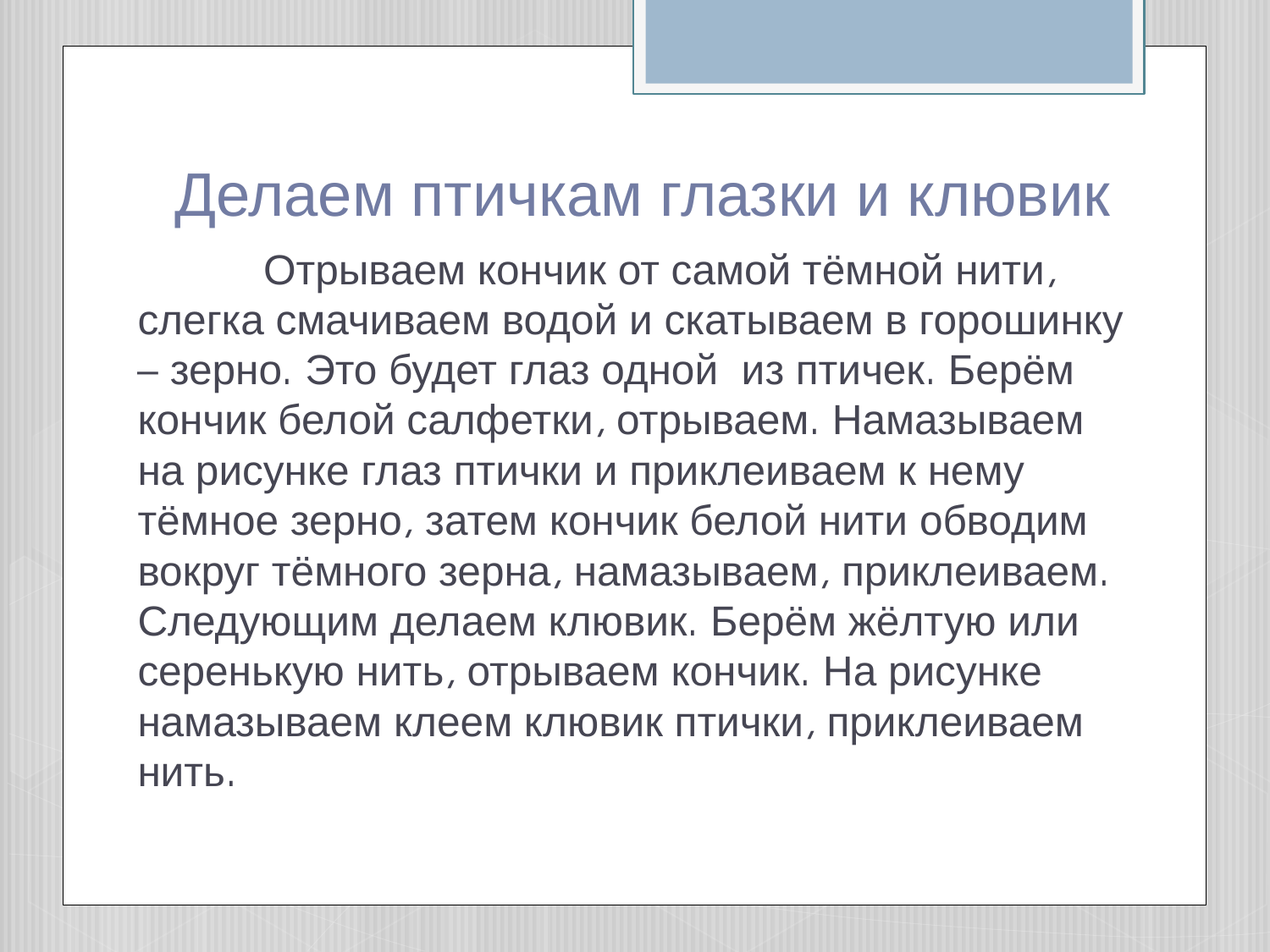

# Делаем птичкам глазки и клювик
	Отрываем кончик от самой тёмной нити, слегка смачиваем водой и скатываем в горошинку – зерно. Это будет глаз одной  из птичек. Берём кончик белой салфетки, отрываем. Намазываем на рисунке глаз птички и приклеиваем к нему тёмное зерно, затем кончик белой нити обводим вокруг тёмного зерна, намазываем, приклеиваем. Следующим делаем клювик. Берём жёлтую или серенькую нить, отрываем кончик. На рисунке намазываем клеем клювик птички, приклеиваем нить.